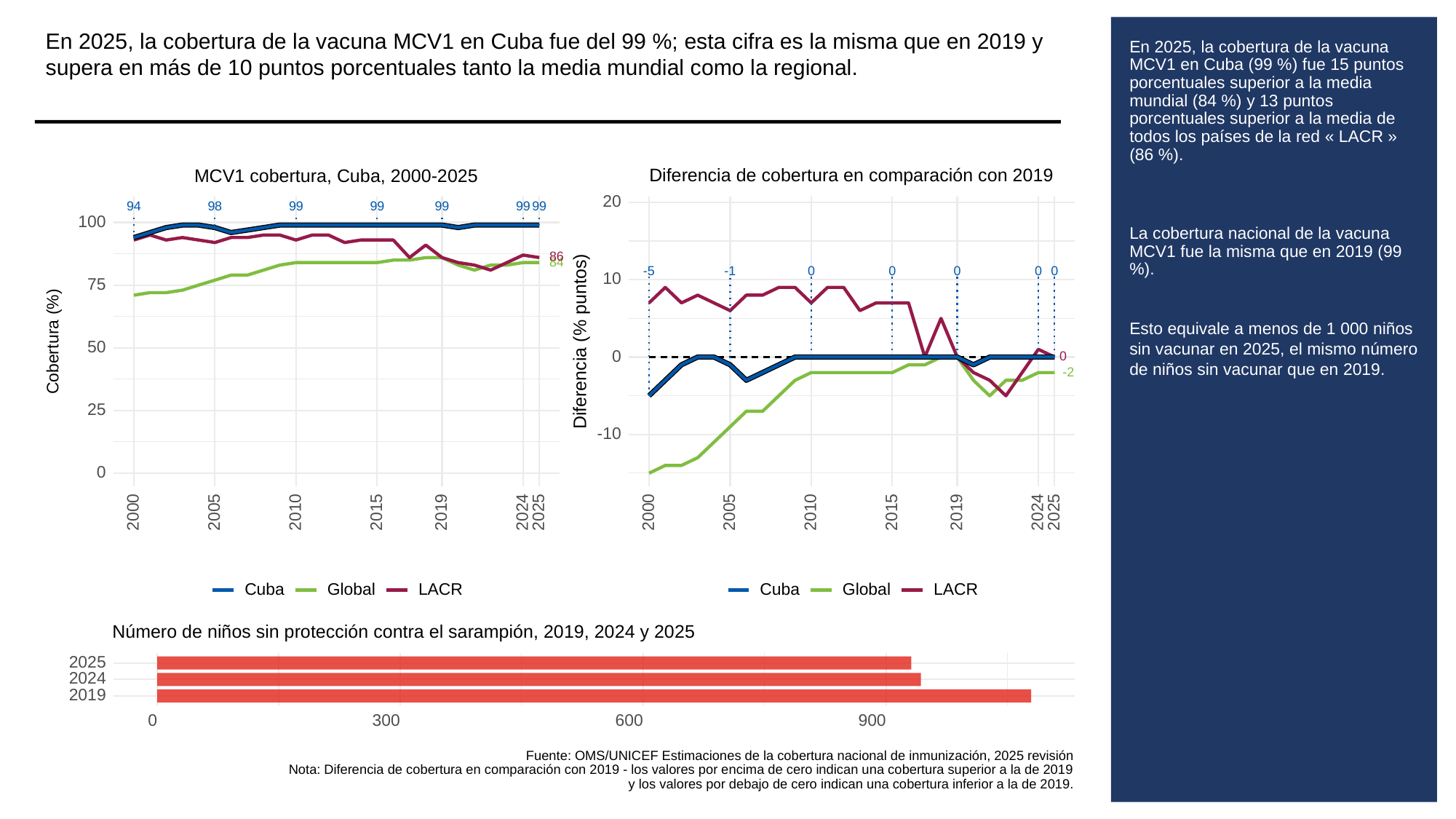

En 2025, la cobertura de la vacuna MCV1 en Cuba fue del 99 %; esta cifra es la misma que en 2019 y supera en más de 10 puntos porcentuales tanto la media mundial como la regional.
# En 2025, la cobertura de la vacuna MCV1 en Cuba (99 %) fue 15 puntos porcentuales superior a la media mundial (84 %) y 13 puntos porcentuales superior a la media de todos los países de la red « LACR » (86 %).

La cobertura nacional de la vacuna MCV1 fue la misma que en 2019 (99 %).

Esto equivale a menos de 1 000 niños sin vacunar en 2025, el mismo número de niños sin vacunar que en 2019.

Diferencia de cobertura en comparación con 2019
MCV1 cobertura, Cuba, 2000-2025
20

94
98
99
99
99
99
99

100

86

84
0
0
0
0
0
-1
-5
10

75

Diferencia (% puntos)
Cobertura (%)
50

0
0

-2

25

-10

0

2000
2005
2010
2015
2019
2024
2025
2000
2005
2010
2015
2019
2024
2025
Cuba
Global
LACR
Cuba
Global
LACR

Número de niños sin protección contra el sarampión, 2019, 2024 y 2025

2025

2024

2019

300
0
600
900
Fuente: OMS/UNICEF Estimaciones de la cobertura nacional de inmunización, 2025 revisión
Nota: Diferencia de cobertura en comparación con 2019 - los valores por encima de cero indican una cobertura superior a la de 2019
y los valores por debajo de cero indican una cobertura inferior a la de 2019.